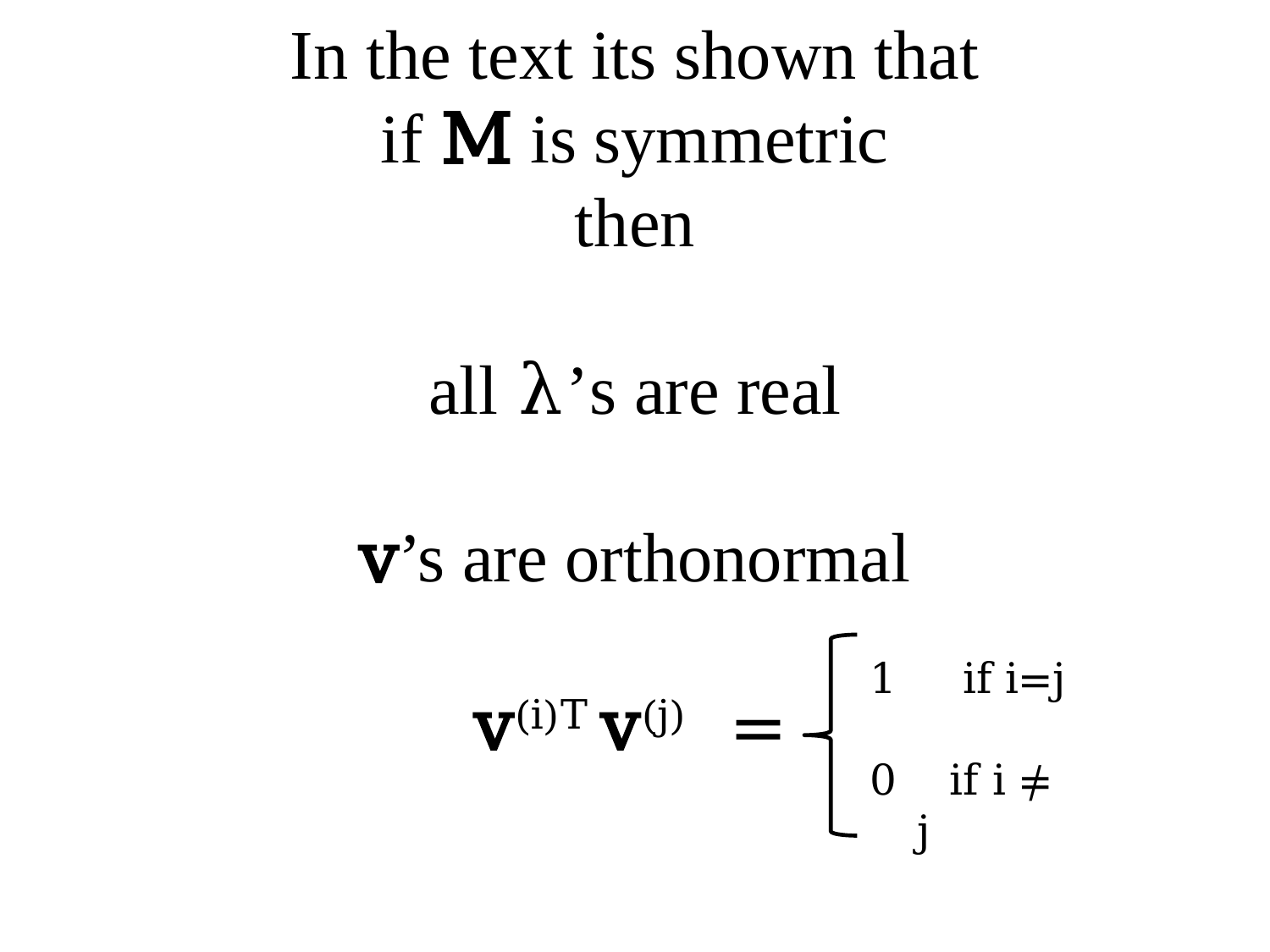

# In the text its shown that if M is symmetric then all λ’s are real v’s are orthonormal v(i)T v(j)  =

1     if i=j

0    if i ≠ j